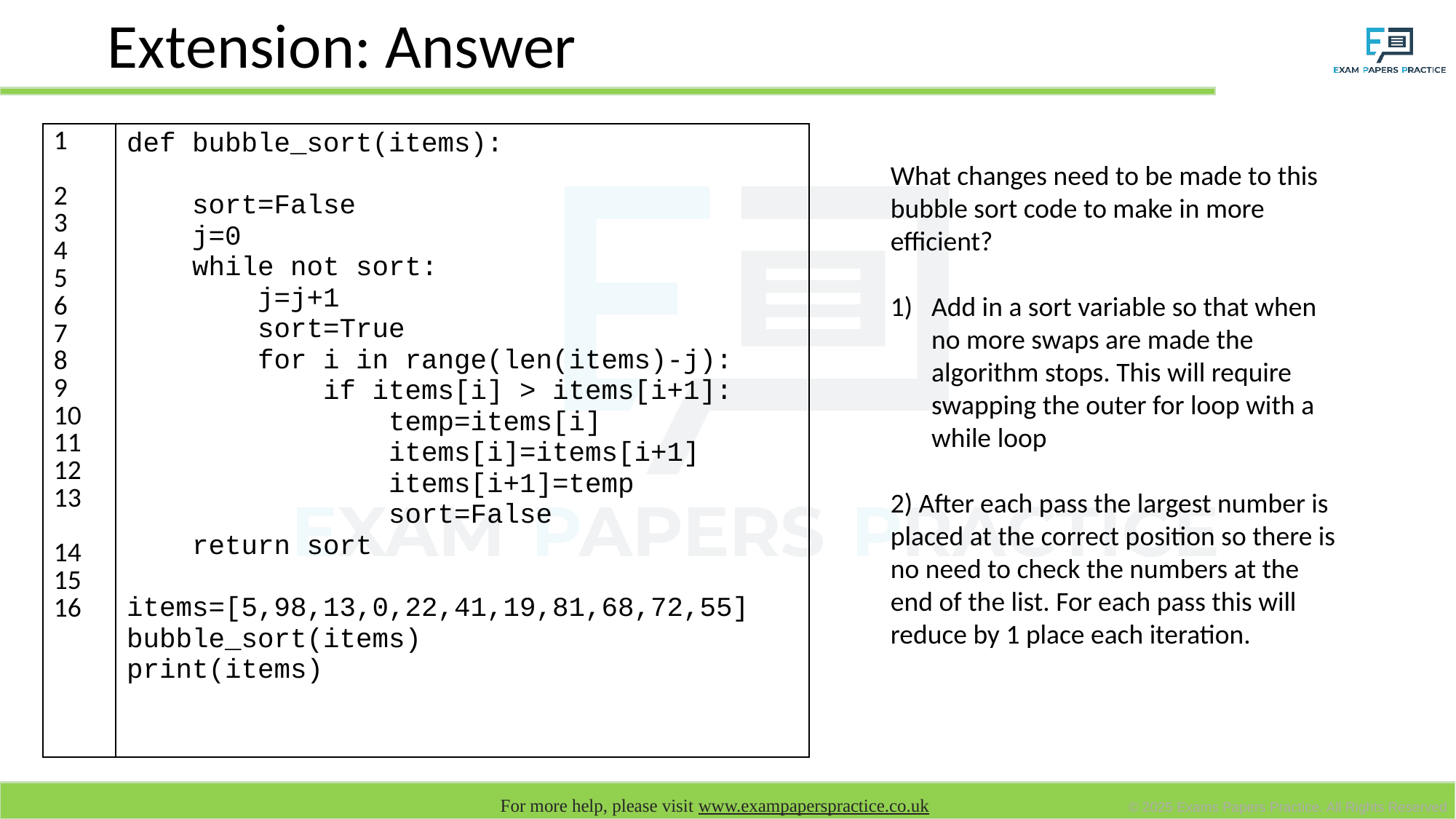

# Extension: Answer
| 1 2 3 4 5 6 7 8 9 10 11 12 13 14 15 16 | def bubble\_sort(items): sort=False j=0 while not sort: j=j+1 sort=True for i in range(len(items)-j): if items[i] > items[i+1]: temp=items[i] items[i]=items[i+1] items[i+1]=temp sort=False return sort items=[5,98,13,0,22,41,19,81,68,72,55] bubble\_sort(items) print(items) |
| --- | --- |
What changes need to be made to this bubble sort code to make in more efficient?

Add in a sort variable so that when no more swaps are made the algorithm stops. This will require swapping the outer for loop with a while loop

2) After each pass the largest number is placed at the correct position so there is no need to check the numbers at the end of the list. For each pass this will reduce by 1 place each iteration.